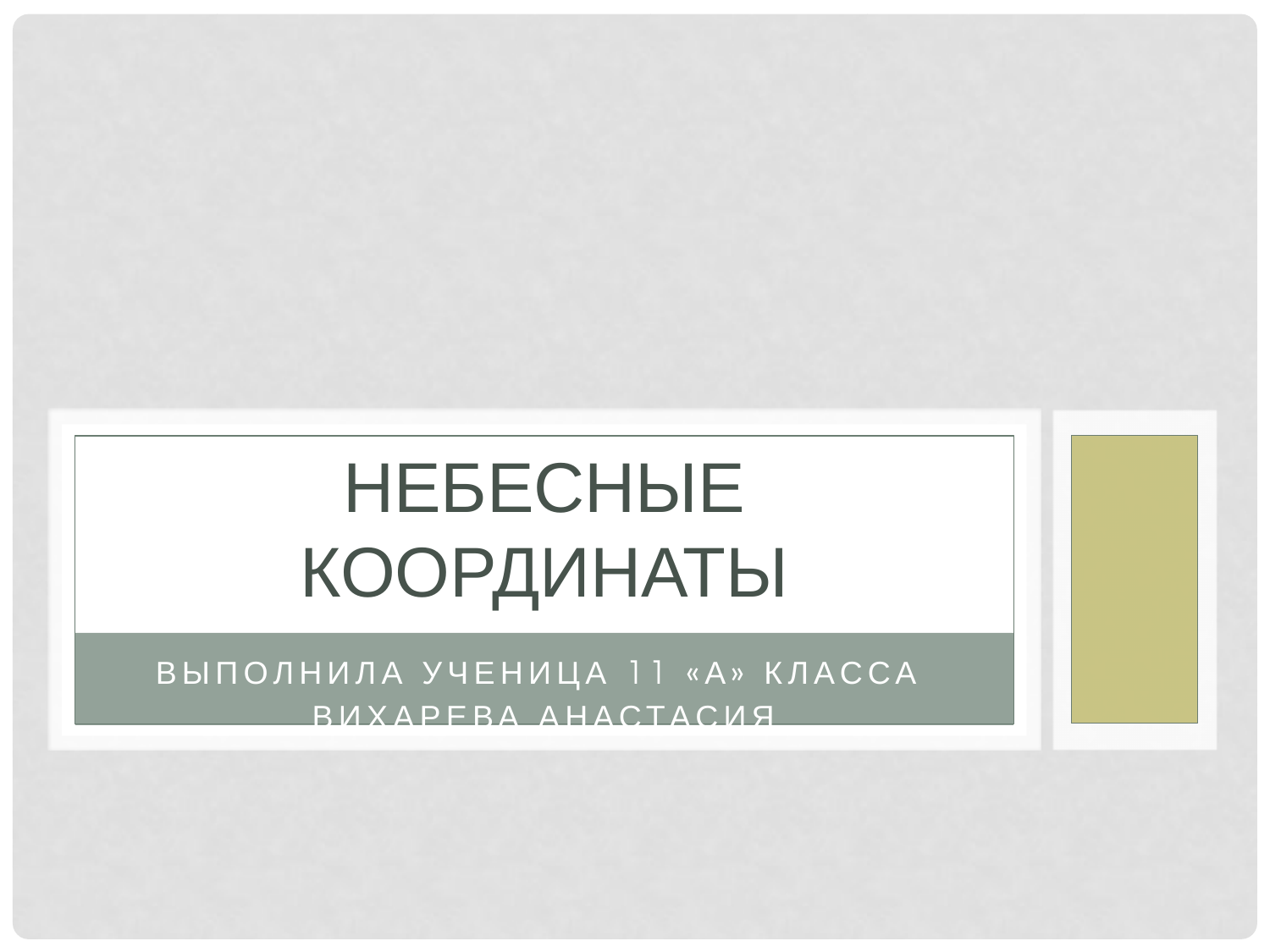

# Небесные координаты
выполнила ученица 11 «А» класса
Вихарева Анастасия